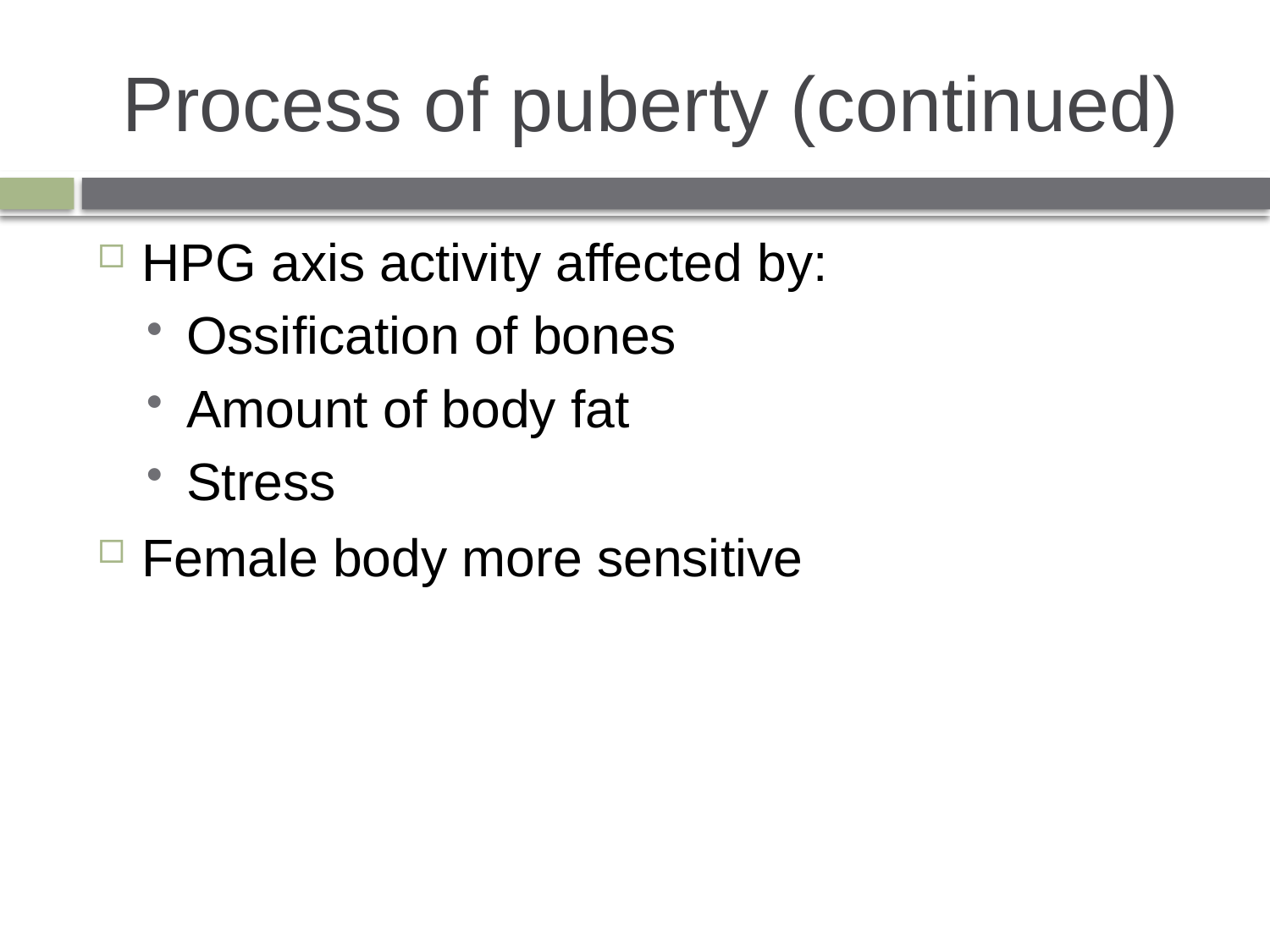

# Process of puberty (continued)
HPG axis activity affected by:
Ossification of bones
Amount of body fat
Stress
Female body more sensitive